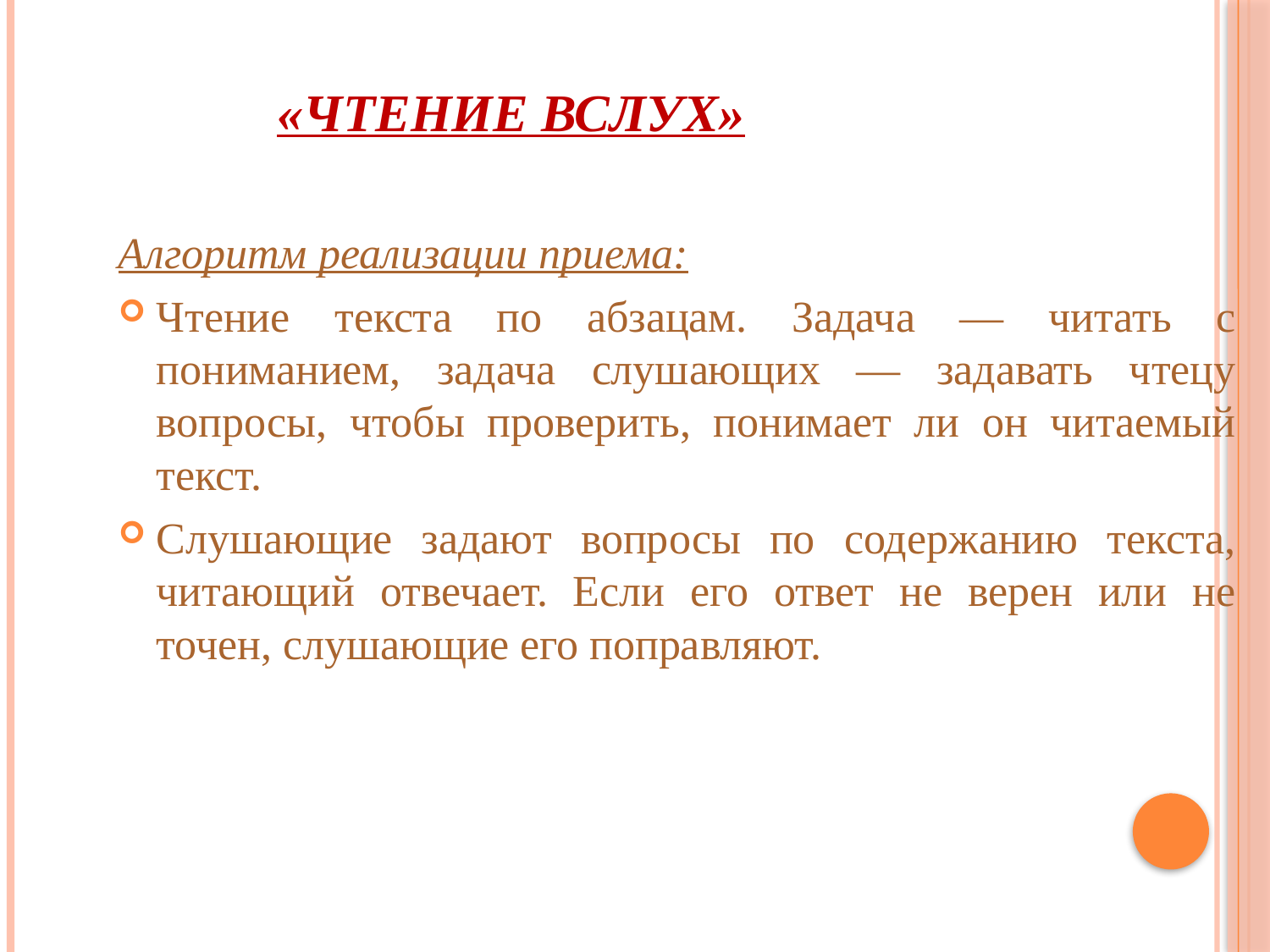

# «Чтение вслух»
Алгоритм реализации приема:
Чтение текста по абзацам. Задача — читать с пониманием, задача слушающих — задавать чтецу вопросы, чтобы проверить, понимает ли он читаемый текст.
Слушающие задают вопросы по содержанию текста, читающий отвечает. Если его ответ не верен или не точен, слушающие его поправляют.